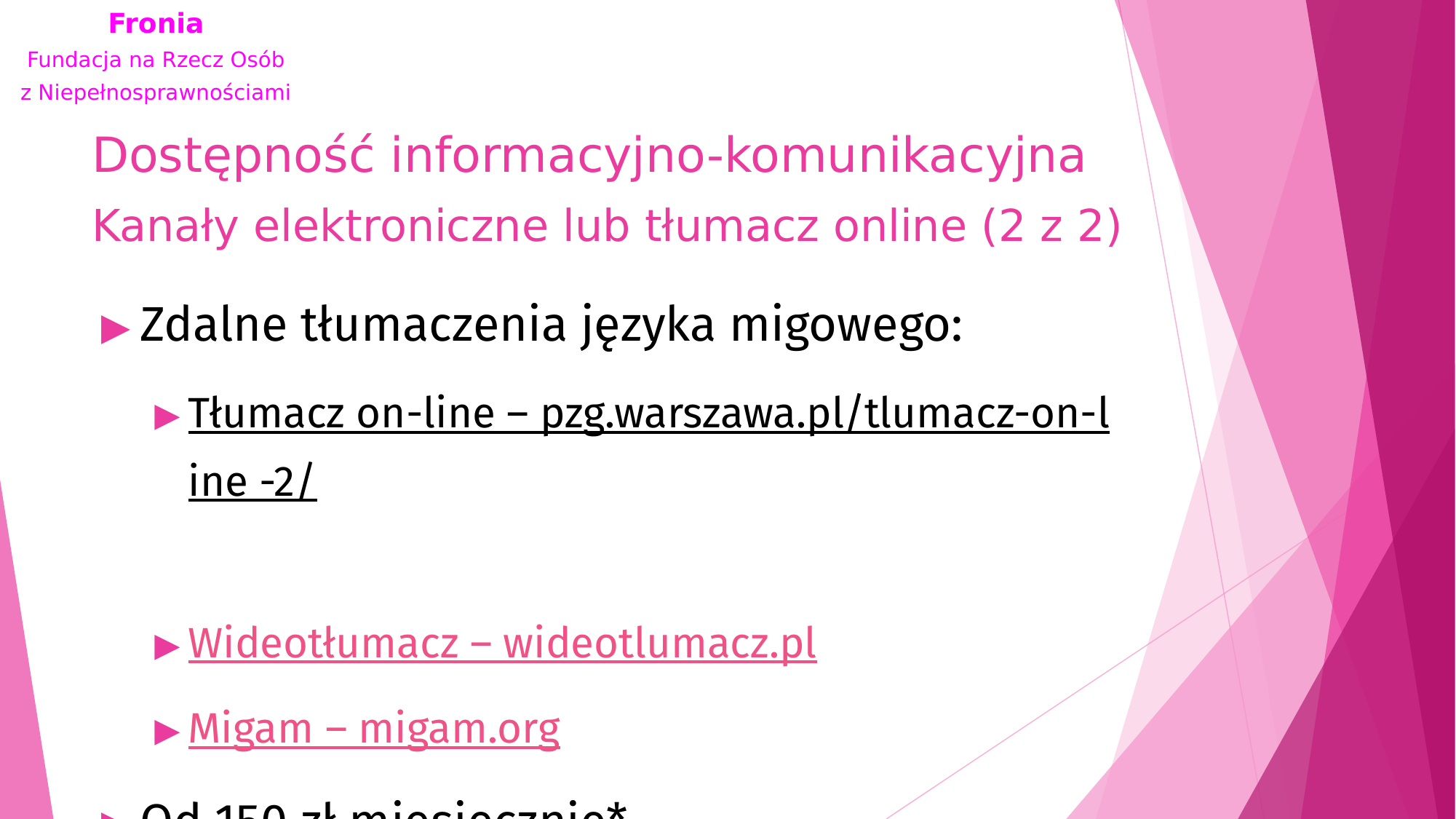

# Dostępność informacyjno-komunikacyjna Kanały elektroniczne lub tłumacz online (2 z 2)
Zdalne tłumaczenia języka migowego:
Tłumacz on-line – pzg.warszawa.pl/tlumacz-on-line -2/
Wideotłumacz – wideotlumacz.pl
Migam – migam.org
Od 150 zł miesięcznie*